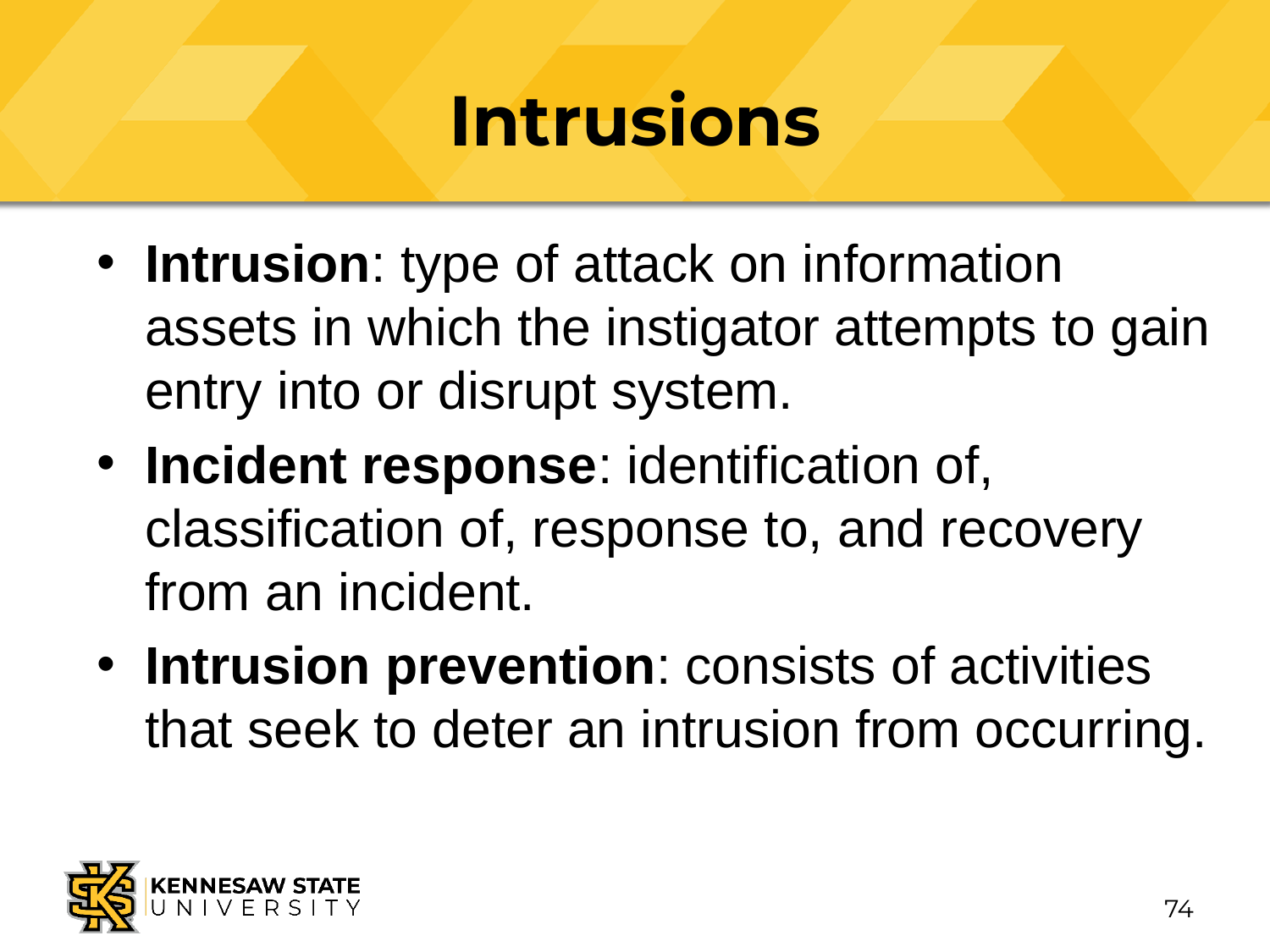

# Intrusions
Intrusion: type of attack on information assets in which the instigator attempts to gain entry into or disrupt system.
Incident response: identification of, classification of, response to, and recovery from an incident.
Intrusion prevention: consists of activities that seek to deter an intrusion from occurring.
74